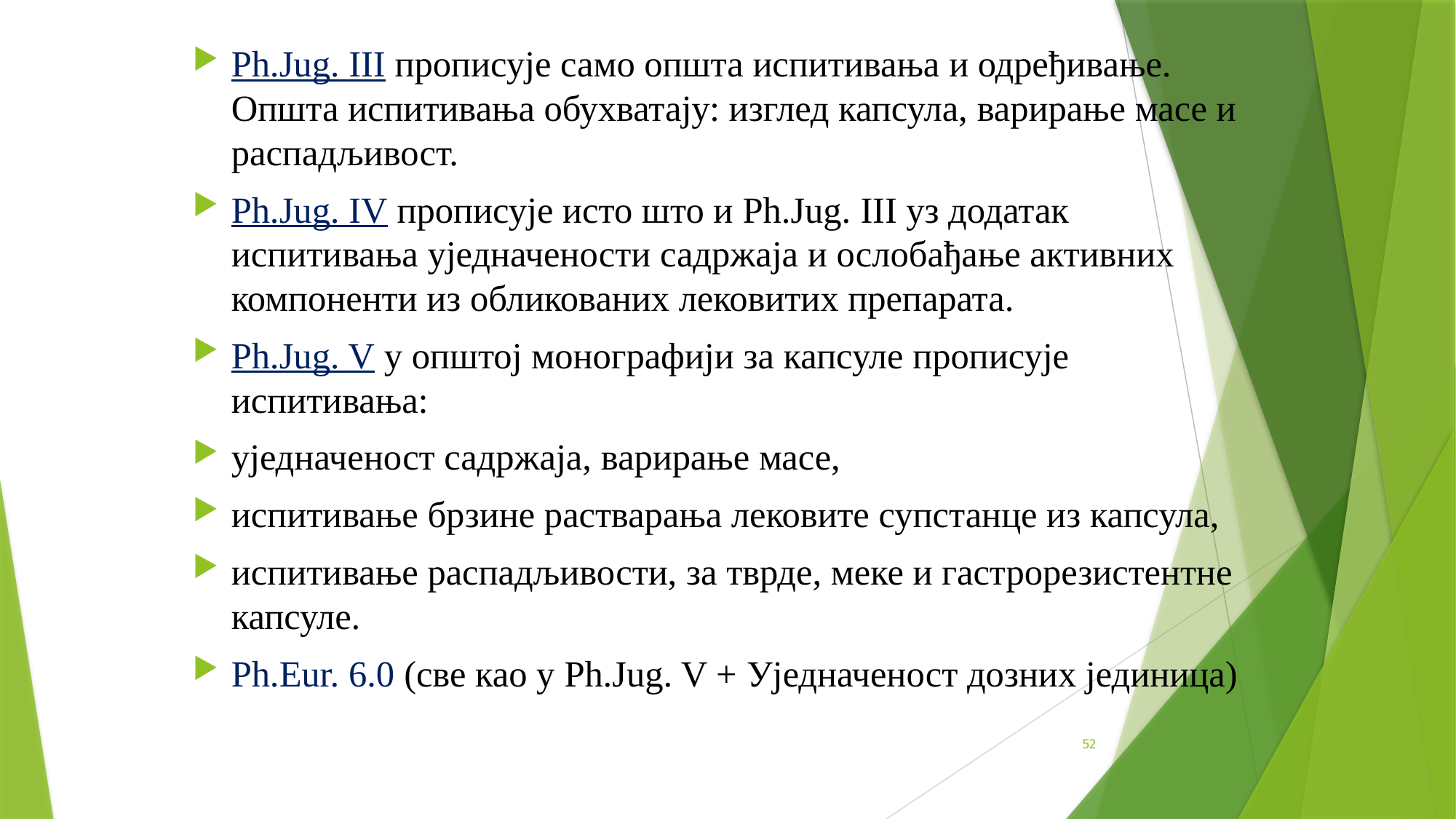

Ph.Jug. III прописује само општа испитивања и одређивање. Општа испитивања обухватају: изглед капсула, варирање масе и распадљивост.
Ph.Jug. IV прописује исто што и Ph.Jug. III уз додатак испитивања уједначености садржаја и ослобађање активних компоненти из обликованих лековитих препарата.
Ph.Jug. V у општој монографији за капсуле прописује испитивања:
уједначеност садржаја, варирање масе,
испитивање брзине растварања лековите супстанце из капсула,
испитивање распадљивости, за тврде, меке и гастрорезистентне капсуле.
Ph.Eur. 6.0 (све као у Ph.Jug. V + Уједначеност дозних јединица)

52